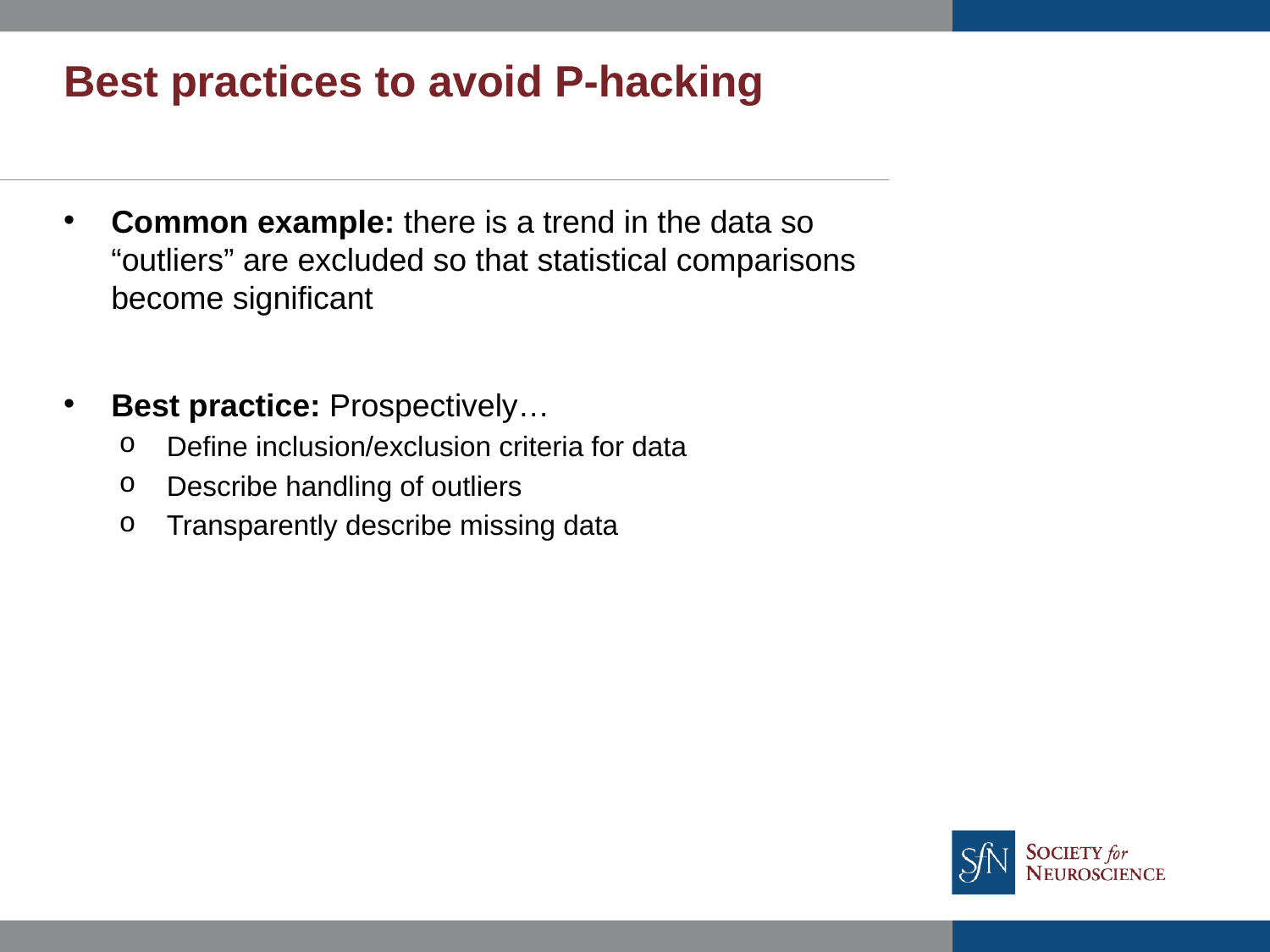

# Best practices to avoid P-hacking
Common example: there is a trend in the data so “outliers” are excluded so that statistical comparisons become significant

Best practice: Prospectively…
Define inclusion/exclusion criteria for data
Describe handling of outliers
Transparently describe missing data